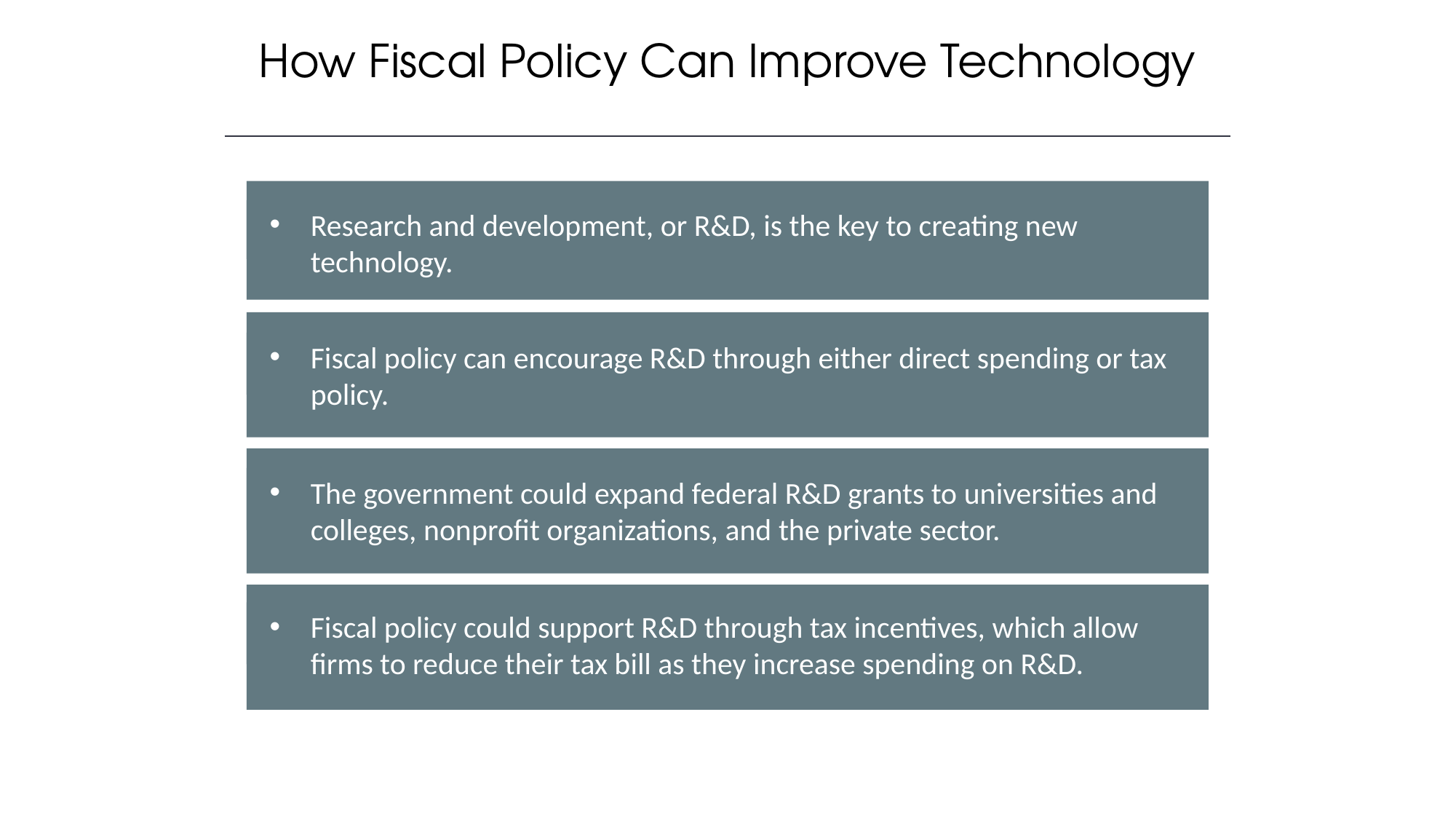

How Fiscal Policy Can Improve Technology
HAWKES LEARNING

Research and development, or R&D, is the key to creating new technology.

Fiscal policy can encourage R&D through either direct spending or tax policy.

The government could expand federal R&D grants to universities and colleges, nonprofit organizations, and the private sector.
The CPI is subject to two types of bias: substitution bias and quality/new goods bias.

Fiscal policy could support R&D through tax incentives, which allow firms to reduce their tax bill as they increase spending on R&D.